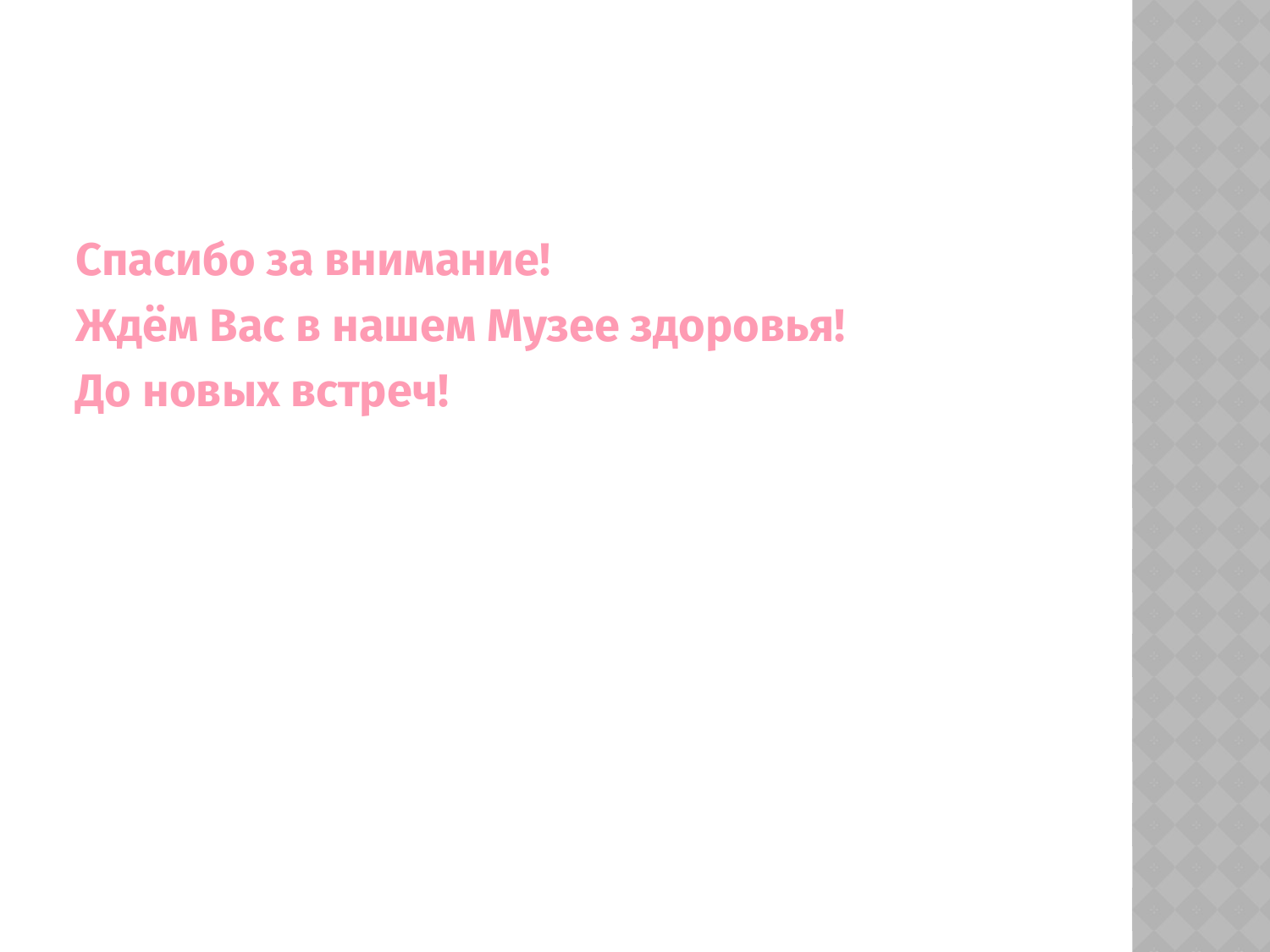

#
Спасибо за внимание!
Ждём Вас в нашем Музее здоровья!
До новых встреч!